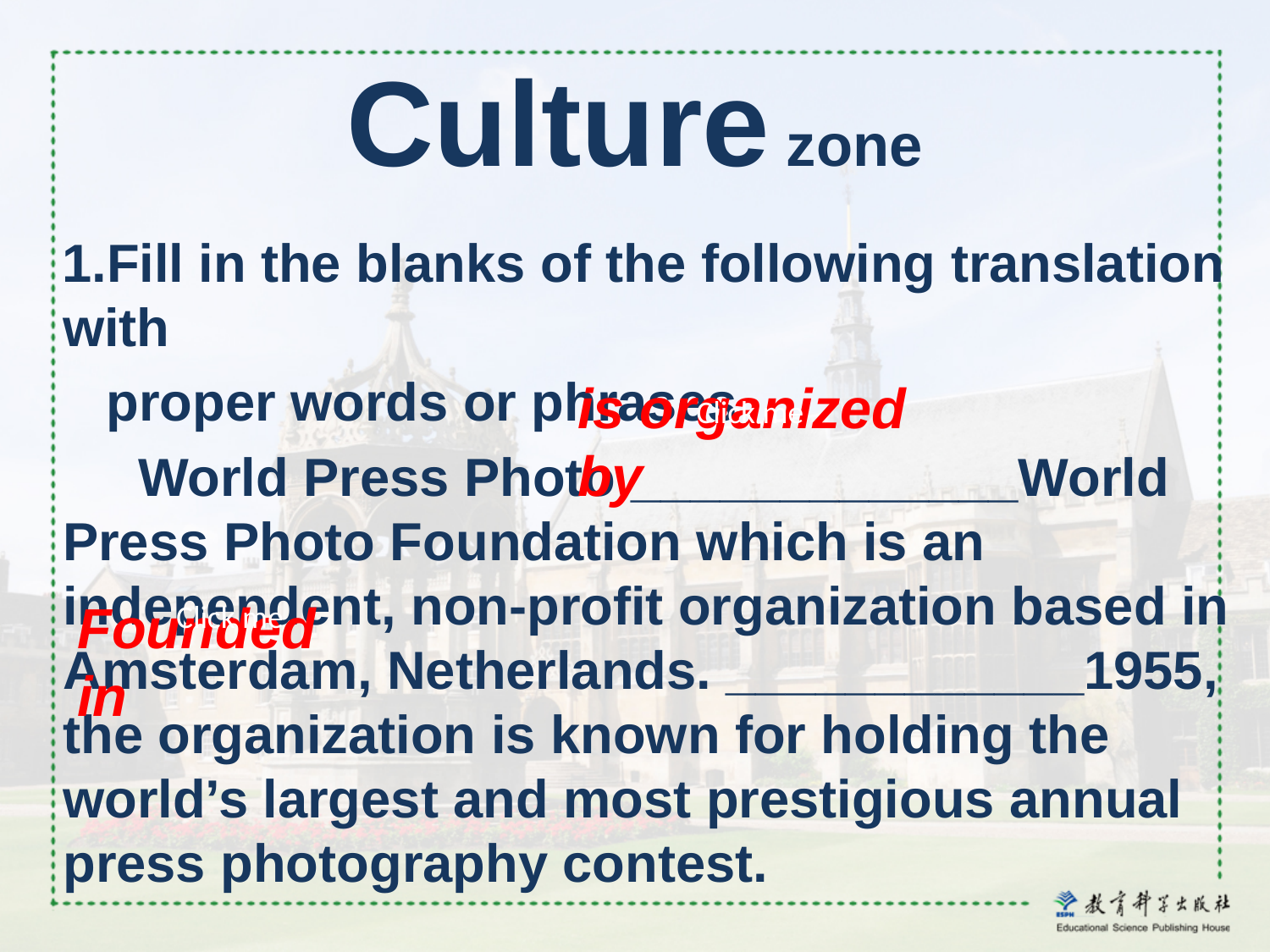

# Culture zone
   1.Fill in the blanks of the following translation with
      proper words or phrases
          World Press Photo _____________World Press Photo Foundation which is an independent, non-profit organization based in Amsterdam, Netherlands. ____________1955, the organization is known for holding the world’s largest and most prestigious annual press photography contest.

is organized by
Click me
Click me
Founded in